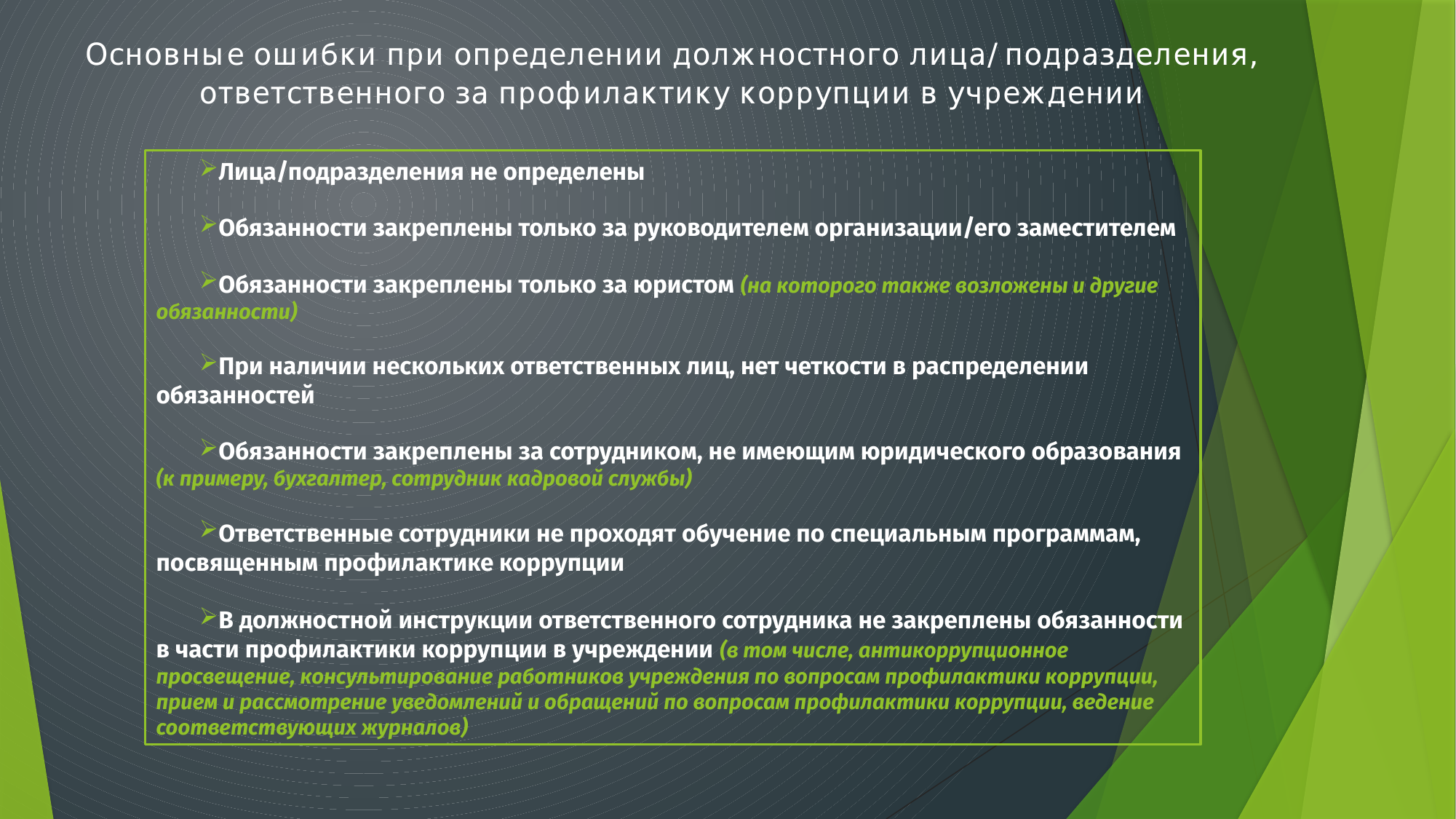

Основные ошибки при определении должностного лица/подразделения, ответственного за профилактику коррупции в учреждении
Лица/подразделения не определены

Обязанности закреплены только за руководителем организации/его заместителем

Обязанности закреплены только за юристом (на которого также возложены и другие обязанности)

При наличии нескольких ответственных лиц, нет четкости в распределении обязанностей

Обязанности закреплены за сотрудником, не имеющим юридического образования (к примеру, бухгалтер, сотрудник кадровой службы)

Ответственные сотрудники не проходят обучение по специальным программам, посвященным профилактике коррупции

В должностной инструкции ответственного сотрудника не закреплены обязанности в части профилактики коррупции в учреждении (в том числе, антикоррупционное просвещение, консультирование работников учреждения по вопросам профилактики коррупции, прием и рассмотрение уведомлений и обращений по вопросам профилактики коррупции, ведение соответствующих журналов)